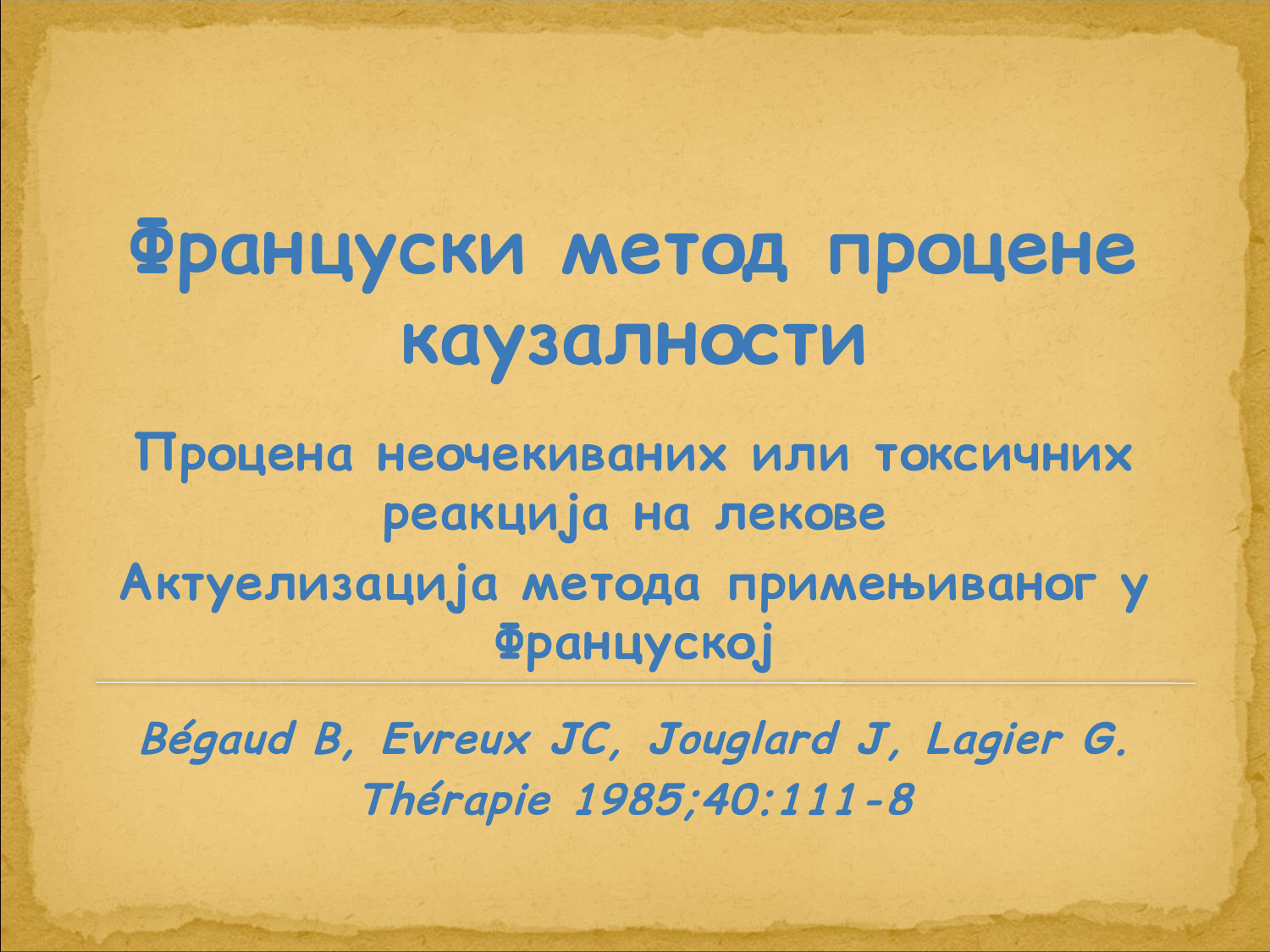

Француски метод процене каузалности

Процена неочекиваних или токсичних реакција на лекове
Актуелизација метода примењиваног у Француској

Bégaud B, Evreux JC, Jouglard J, Lagier G.
Thérapie 1985;40:111-8